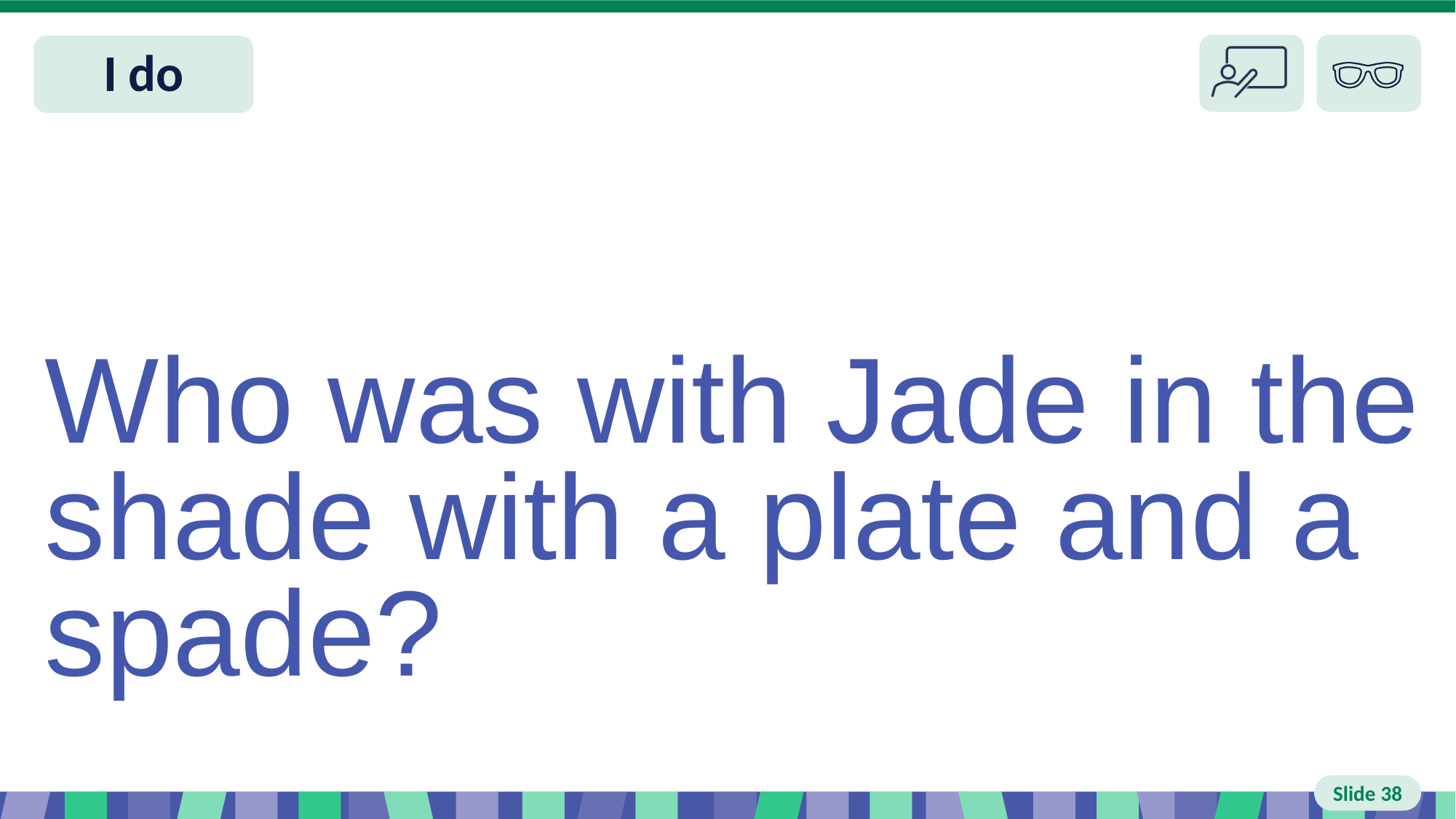

# Slide 38 I do
Who was with Jade in the shade with a plate and a spade?